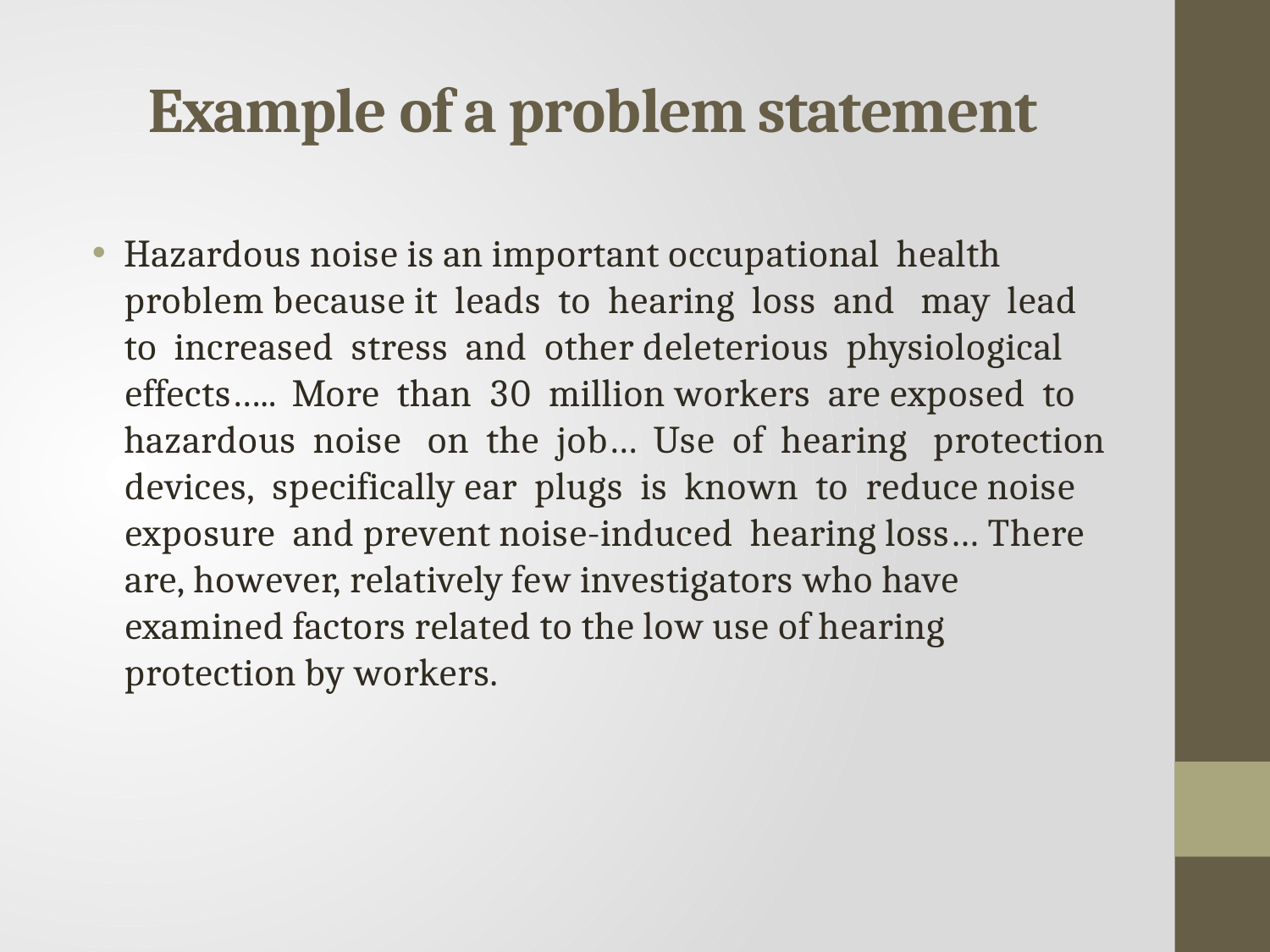

# Example of a problem statement
Hazardous noise is an important occupational  health problem because it  leads  to  hearing  loss  and   may  lead  to  increased  stress  and  other deleterious  physiological effects…..  More  than  30  million workers  are exposed  to  hazardous  noise   on  the  job…  Use  of  hearing   protection devices,  specifically ear  plugs  is  known  to  reduce noise  exposure  and prevent noise-induced  hearing loss… There are, however, relatively few investigators who have examined factors related to the low use of hearing protection by workers.